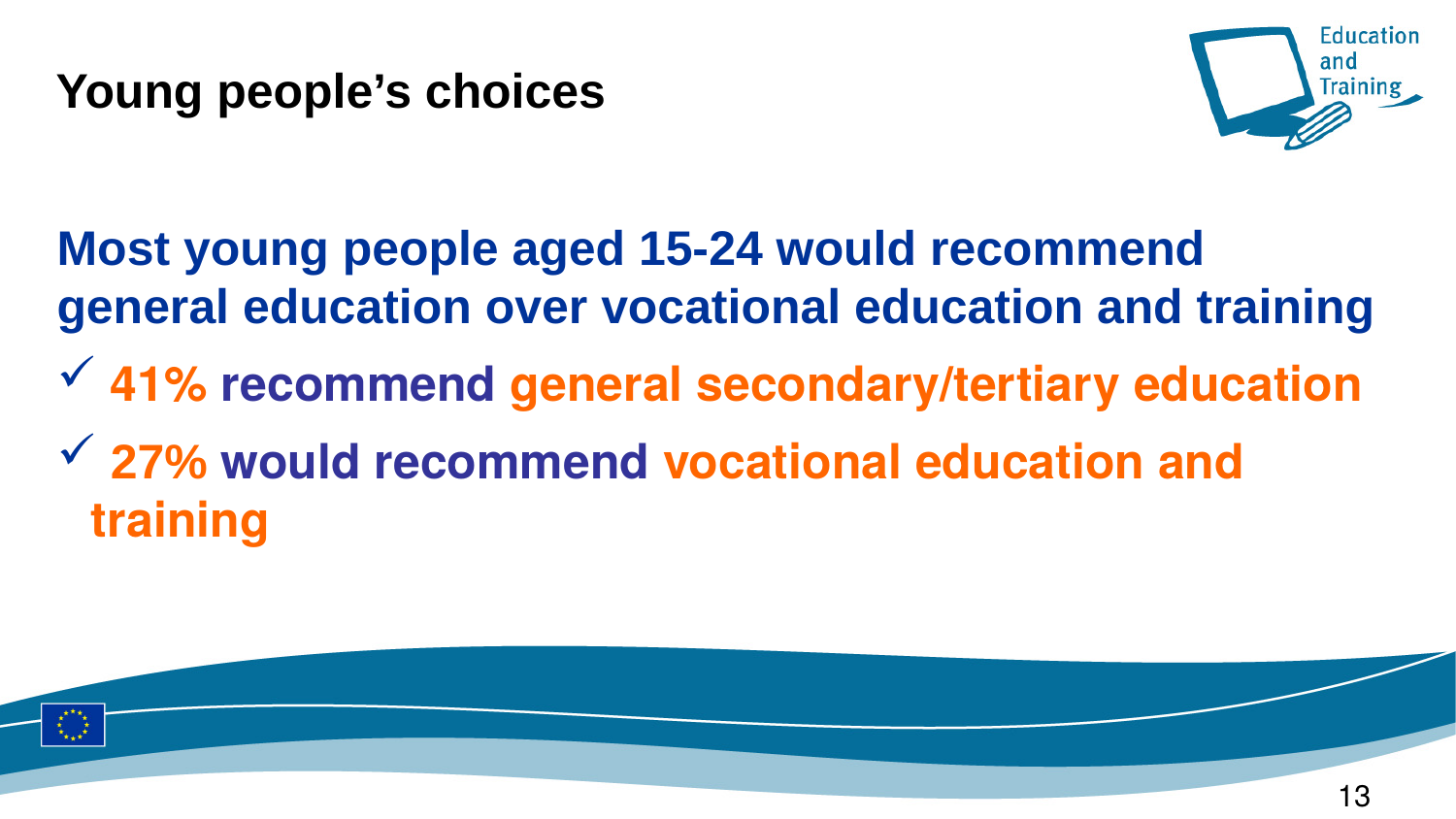

# Young people’s choices

Most young people aged 15-24 would recommend general education over vocational education and training

 41% recommend general secondary/tertiary education

 27% would recommend vocational education and training